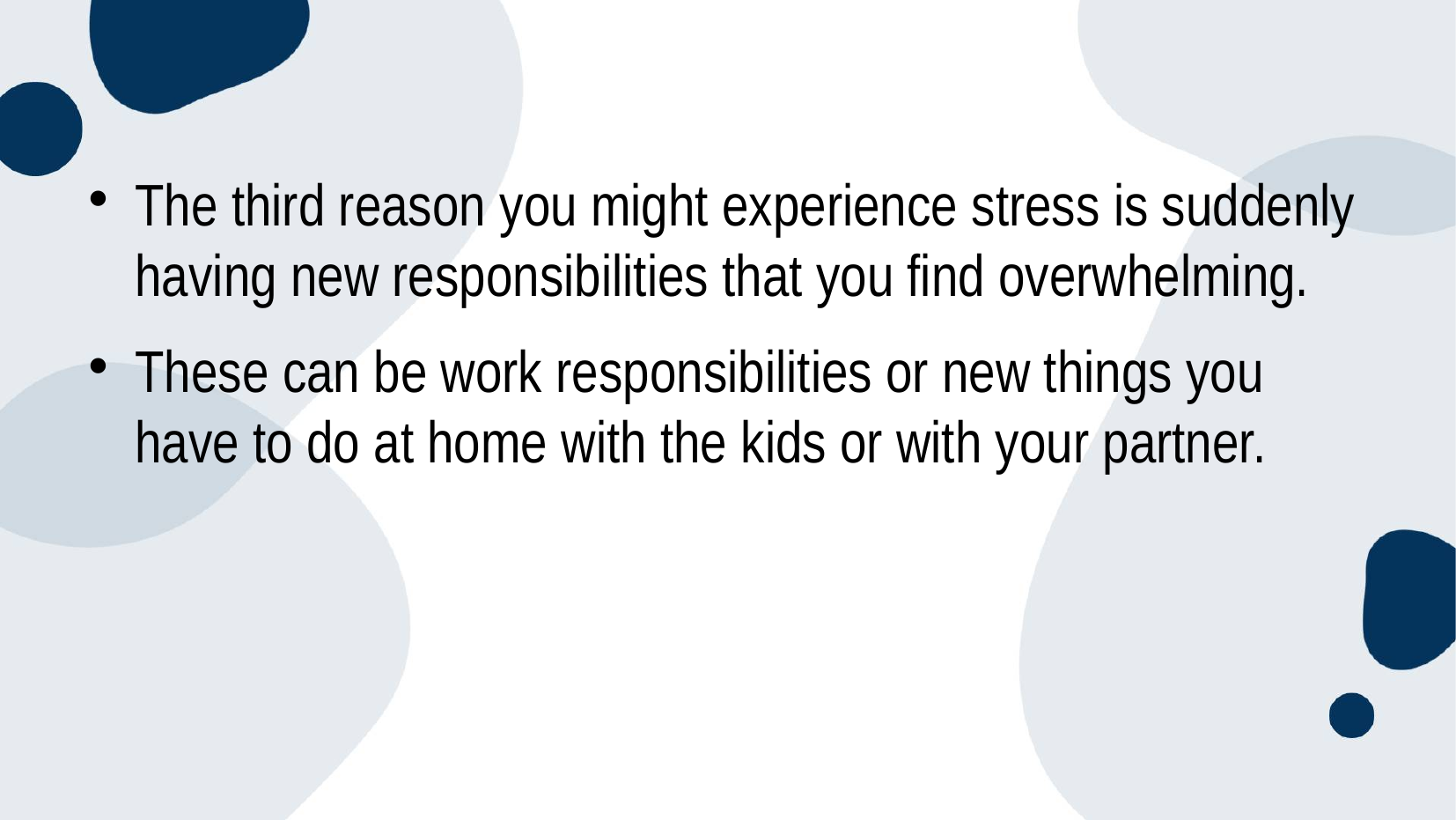

The third reason you might experience stress is suddenly having new responsibilities that you find overwhelming.
These can be work responsibilities or new things you have to do at home with the kids or with your partner.